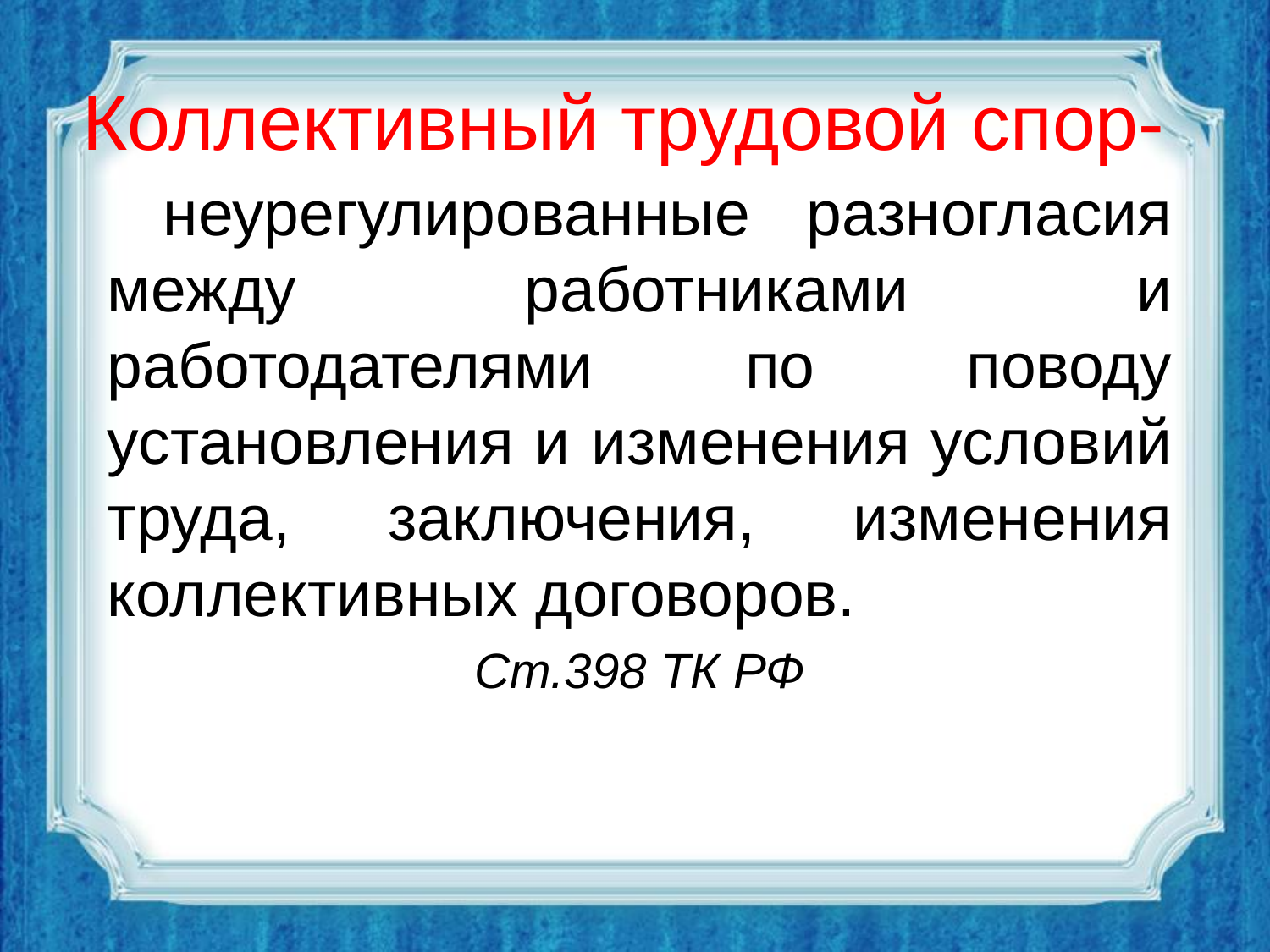

# Коллективный трудовой спор-
 неурегулированные разногласия между работниками и работодателями по поводу установления и изменения условий труда, заключения, изменения коллективных договоров.
Ст.398 ТК РФ